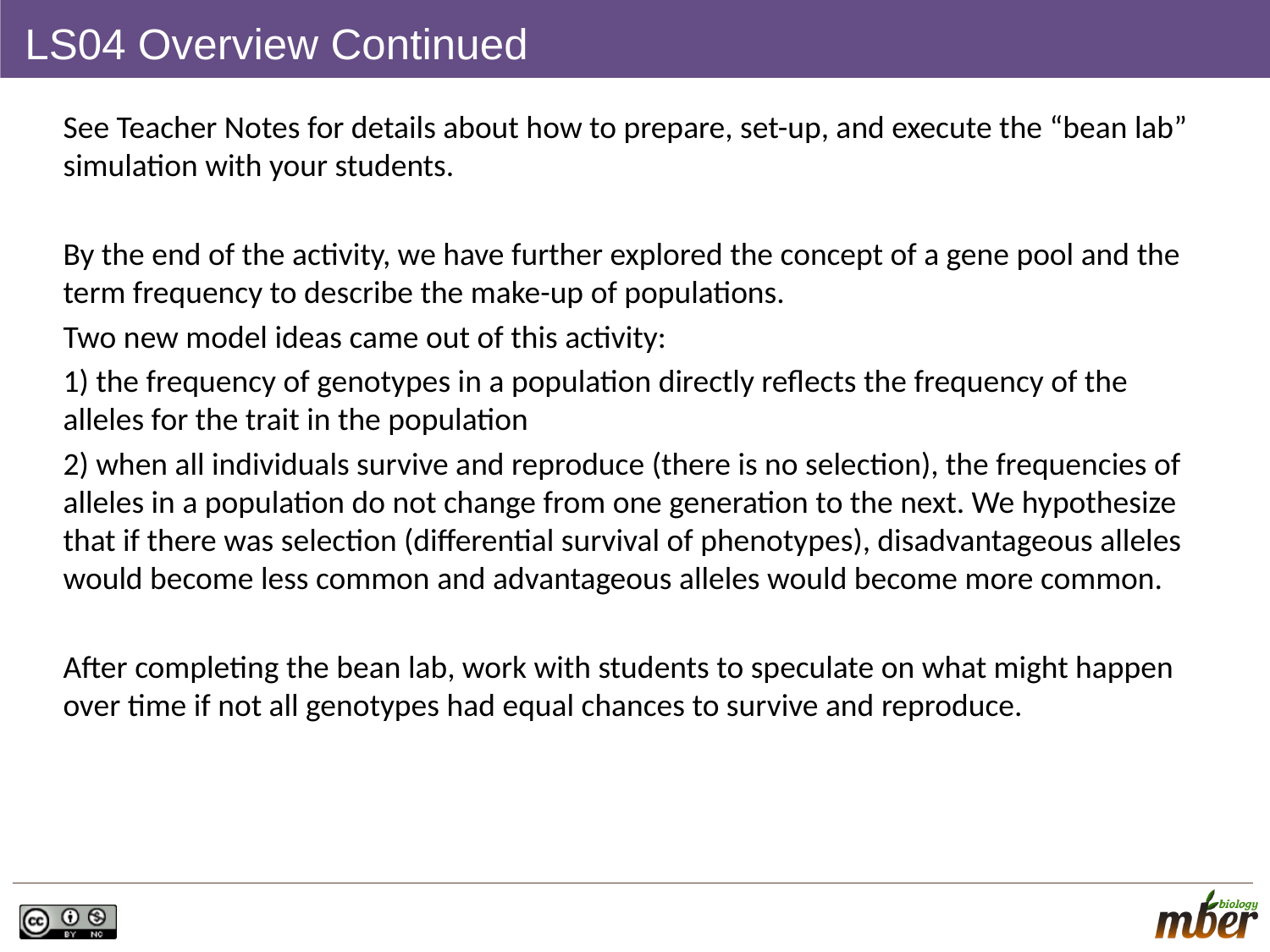

# LS04 Overview Continued
See Teacher Notes for details about how to prepare, set-up, and execute the “bean lab” simulation with your students.

By the end of the activity, we have further explored the concept of a gene pool and the term frequency to describe the make-up of populations.
Two new model ideas came out of this activity:
1) the frequency of genotypes in a population directly reflects the frequency of the alleles for the trait in the population
2) when all individuals survive and reproduce (there is no selection), the frequencies of alleles in a population do not change from one generation to the next. We hypothesize that if there was selection (differential survival of phenotypes), disadvantageous alleles would become less common and advantageous alleles would become more common.

After completing the bean lab, work with students to speculate on what might happen over time if not all genotypes had equal chances to survive and reproduce.